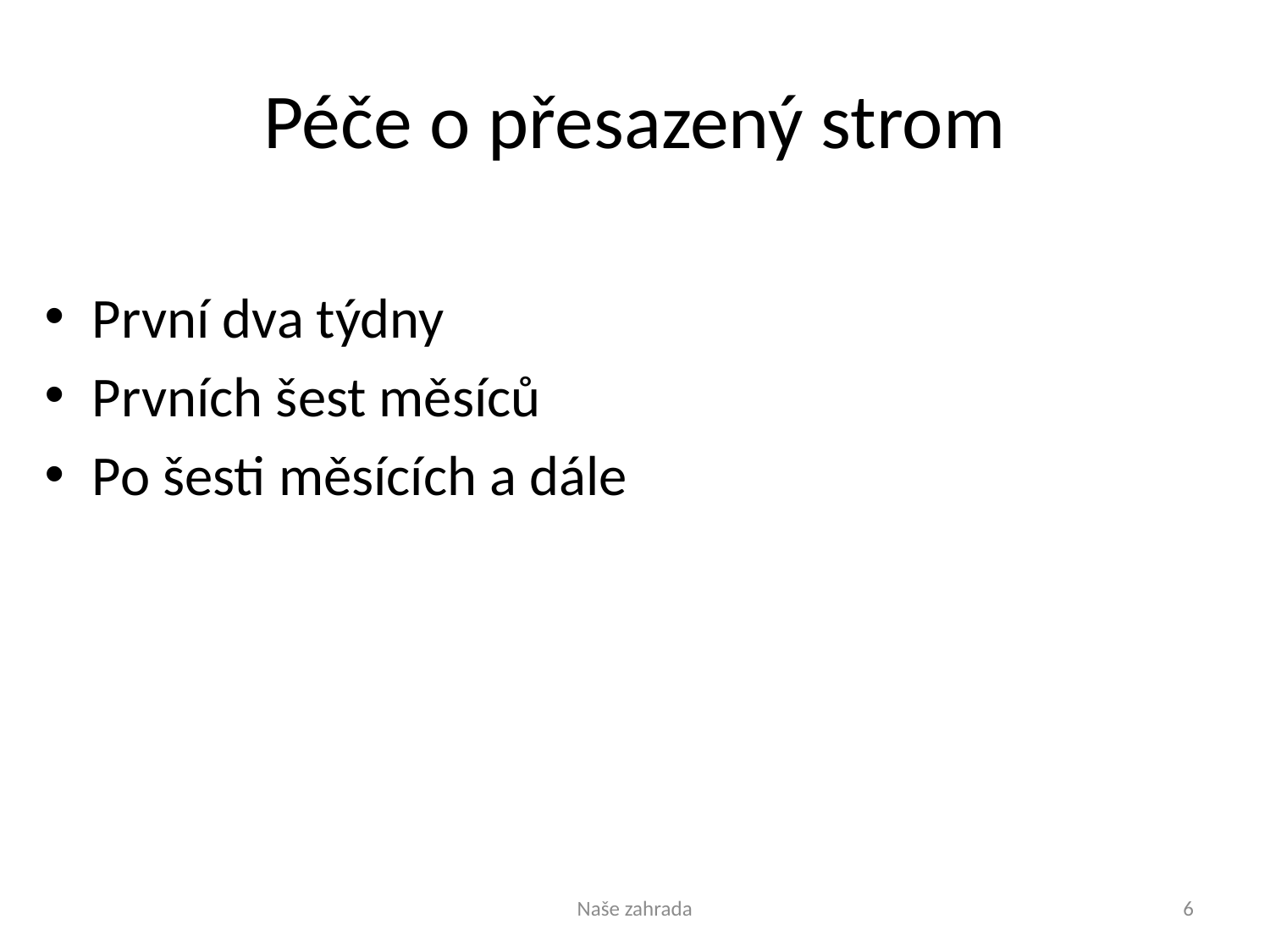

# Péče o přesazený strom
První dva týdny
Prvních šest měsíců
Po šesti měsících a dále
Naše zahrada
6